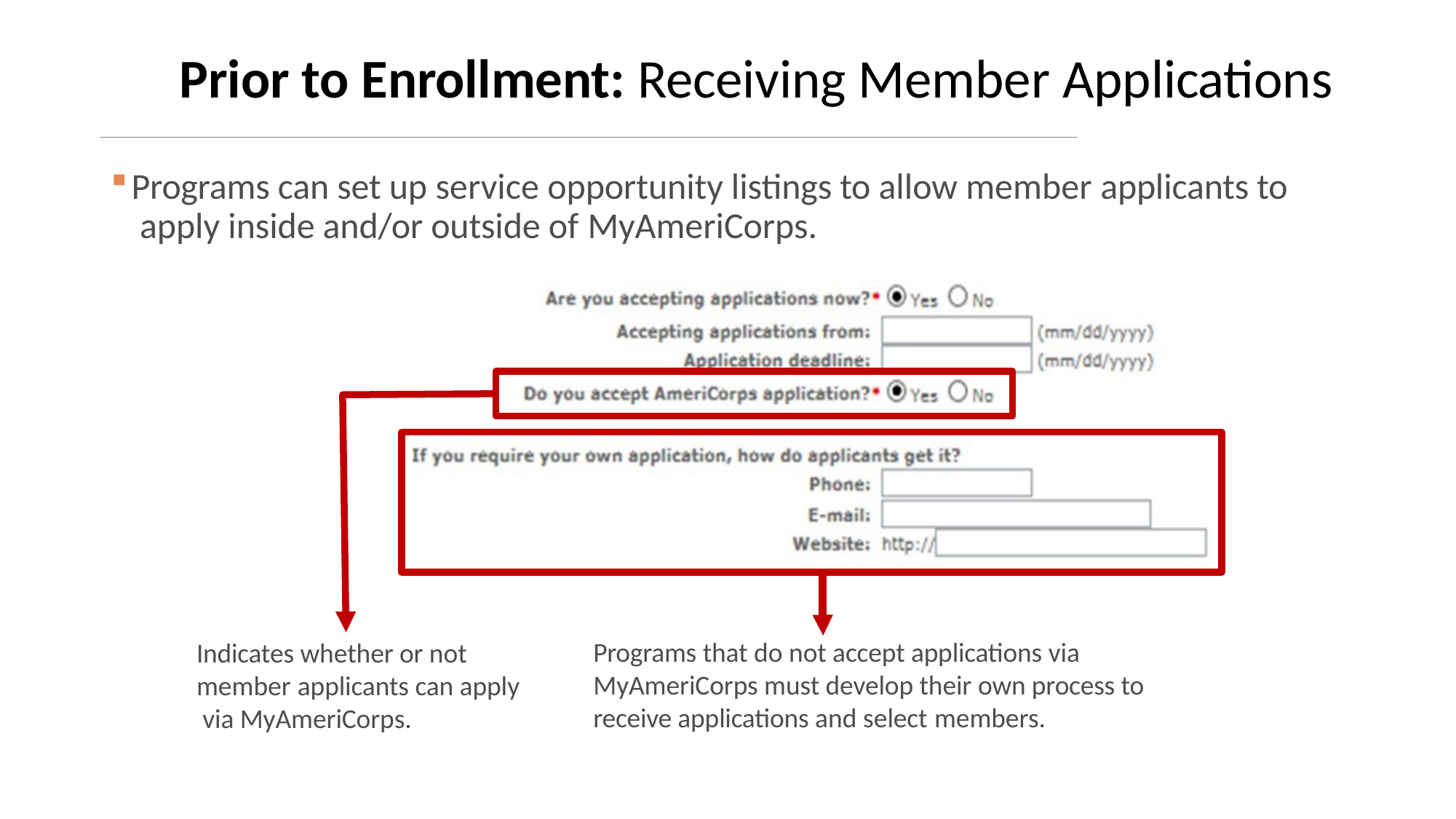

# Prior to Enrollment: Receiving Member Applications

Programs can set up service opportunity listings to allow member applicants to  apply inside and/or outside of MyAmeriCorps.

Programs that do not accept applications via  MyAmeriCorps must develop their own process to  receive applications and select members.
Indicates whether or not  member applicants can apply  via MyAmeriCorps.
4